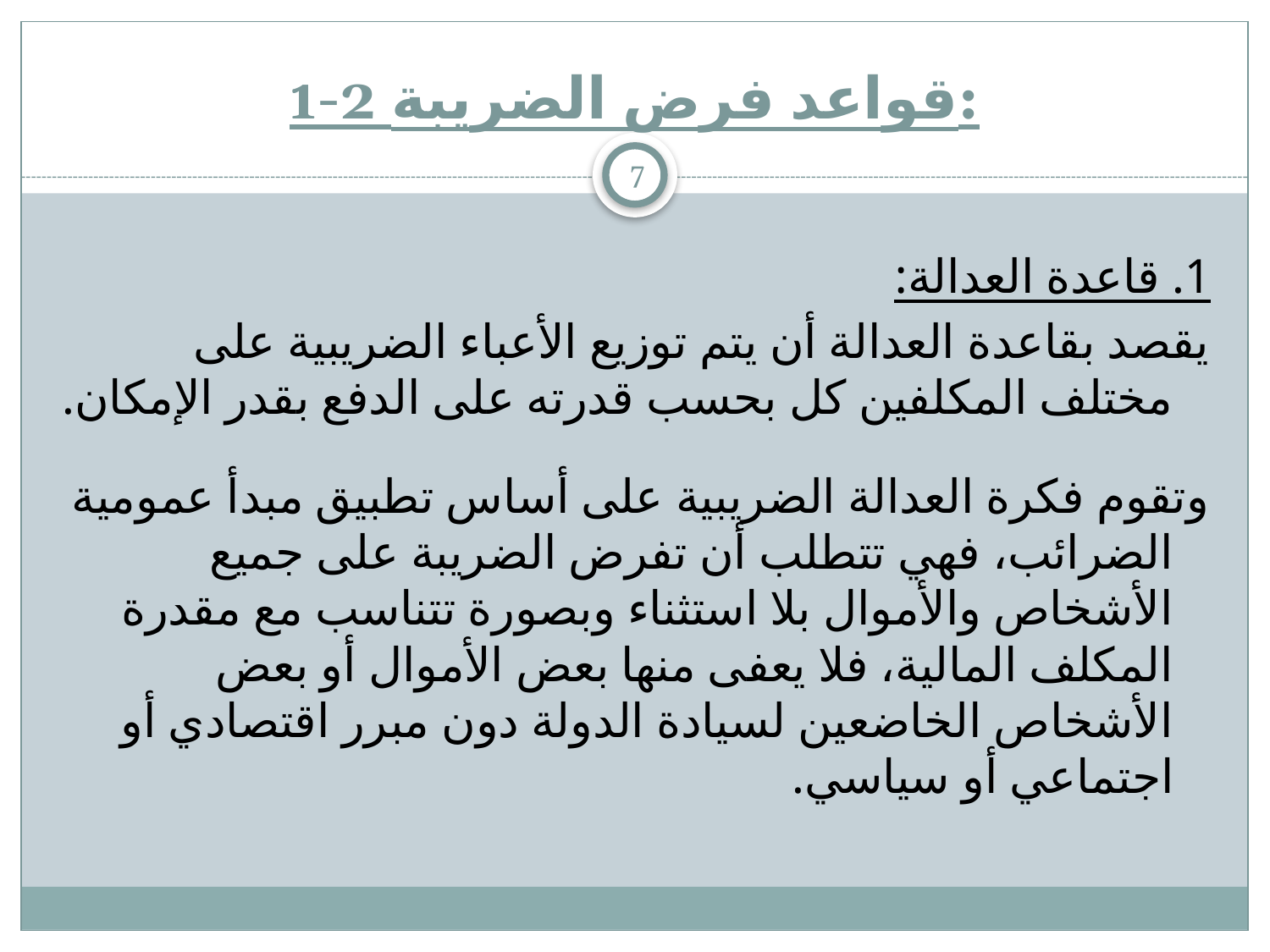

# 1-2 قواعد فرض الضريبة:
7
1. قاعدة العدالة:
	يقصد بقاعدة العدالة أن يتم توزيع الأعباء الضريبية على مختلف المكلفين كل بحسب قدرته على الدفع بقدر الإمكان.

	وتقوم فكرة العدالة الضريبية على أساس تطبيق مبدأ عمومية الضرائب، فهي تتطلب أن تفرض الضريبة على جميع الأشخاص والأموال بلا استثناء وبصورة تتناسب مع مقدرة المكلف المالية، فلا يعفى منها بعض الأموال أو بعض الأشخاص الخاضعين لسيادة الدولة دون مبرر اقتصادي أو اجتماعي أو سياسي.